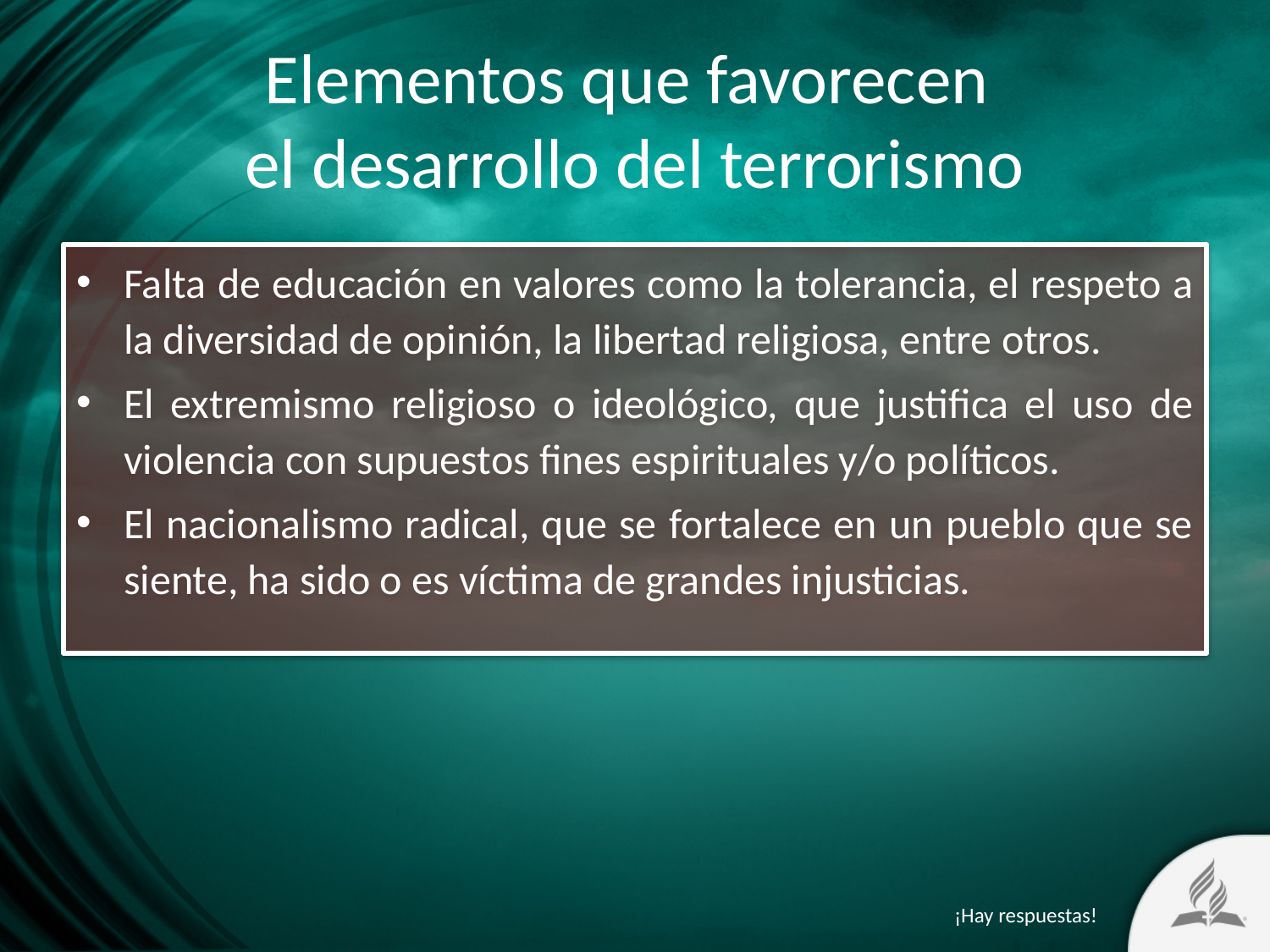

# Elementos que favorecen el desarrollo del terrorismo
Falta de educación en valores como la tolerancia, el respeto a la diversidad de opinión, la libertad religiosa, entre otros.
El extremismo religioso o ideológico, que justifica el uso de violencia con supuestos fines espirituales y/o políticos.
El nacionalismo radical, que se fortalece en un pueblo que se siente, ha sido o es víctima de grandes injusticias.
¡Hay respuestas!